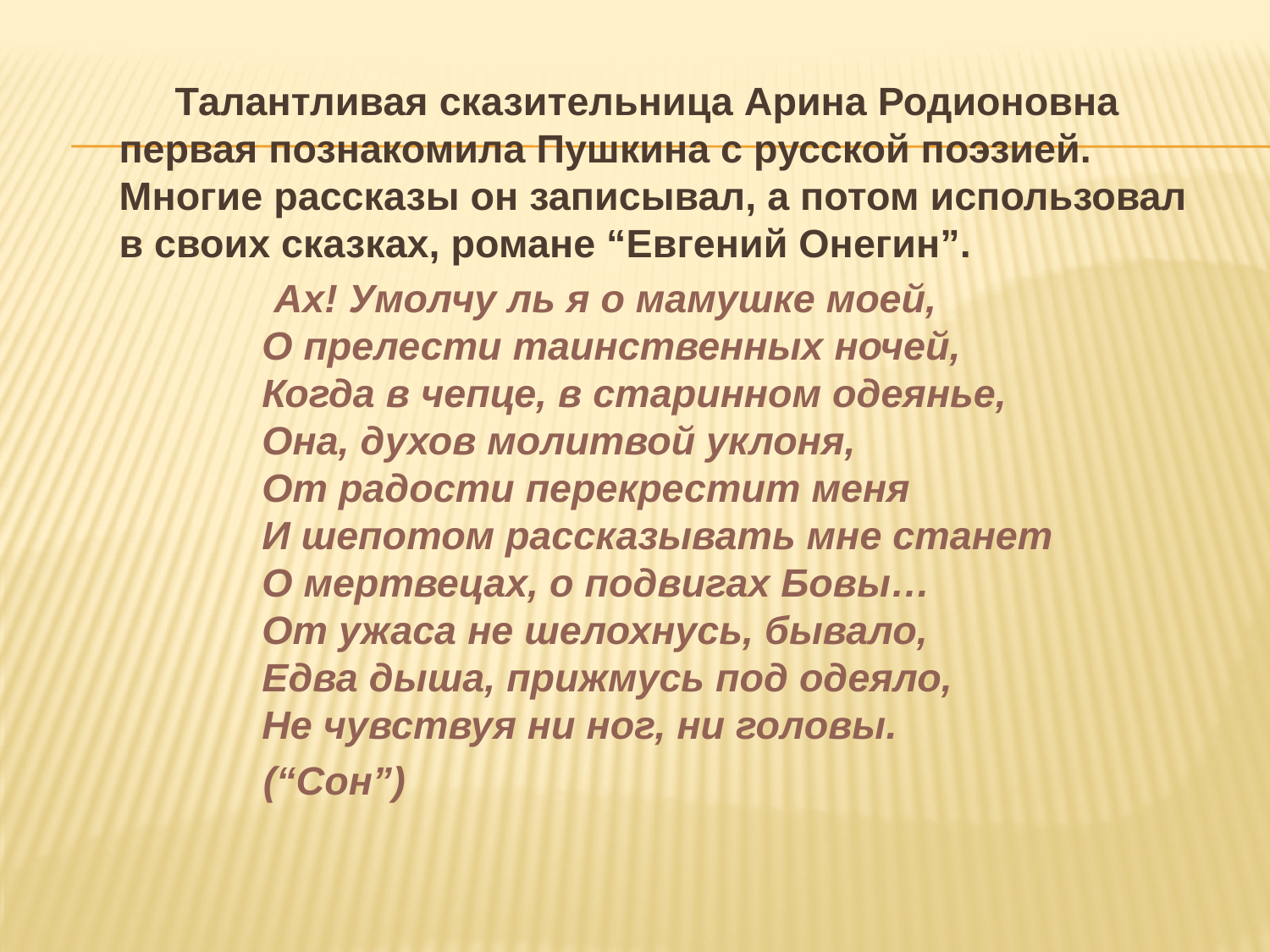

#
         Талантливая сказительница Арина Родионовна первая познакомила Пушкина с русской поэзией. Многие рассказы он записывал, а потом использовал в своих сказках, романе “Евгений Онегин”.
                  Ах! Умолчу ль я о мамушке моей,
             О прелести таинственных ночей,
             Когда в чепце, в старинном одеянье,
             Она, духов молитвой уклоня,
             От радости перекрестит меня
             И шепотом рассказывать мне станет
             О мертвецах, о подвигах Бовы…
             От ужаса не шелохнусь, бывало,
             Едва дыша, прижмусь под одеяло,
             Не чувствуя ни ног, ни головы.
                 (“Сон”)